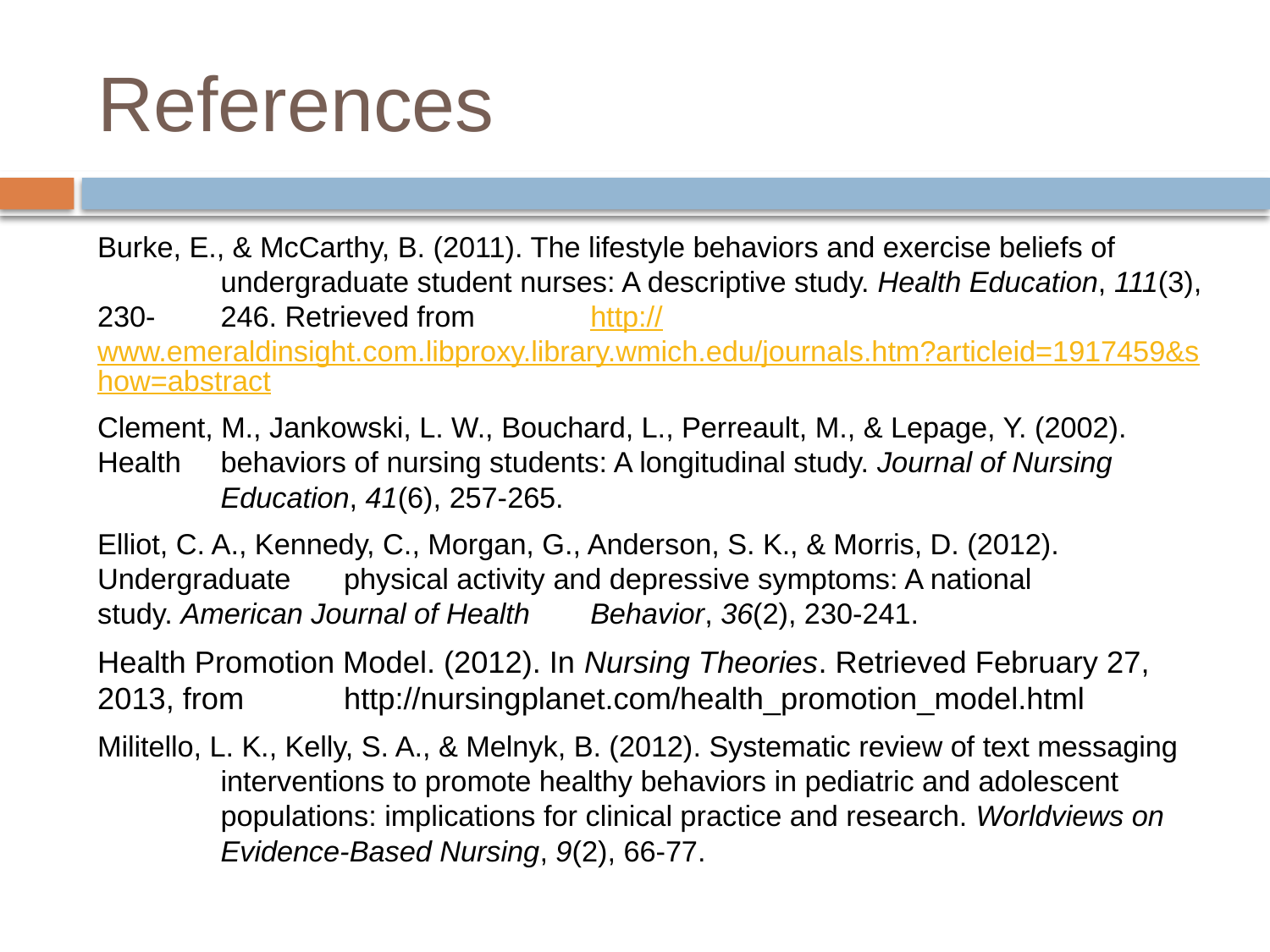

# References
Burke, E., & McCarthy, B. (2011). The lifestyle behaviors and exercise beliefs of 	undergraduate student nurses: A descriptive study. Health Education, 111(3), 230-	246. Retrieved from 	http://www.emeraldinsight.com.libproxy.library.wmich.edu/journals.htm?articlei		d=1917459&show=abstract
Clement, M., Jankowski, L. W., Bouchard, L., Perreault, M., & Lepage, Y. (2002). Health 	behaviors of nursing students: A longitudinal study. Journal of Nursing 	Education, 41(6), 257-265.
Elliot, C. A., Kennedy, C., Morgan, G., Anderson, S. K., & Morris, D. (2012). Undergraduate 	physical activity and depressive symptoms: A national study. American Journal of Health 	Behavior, 36(2), 230-241.
Health Promotion Model. (2012). In Nursing Theories. Retrieved February 27, 2013, from 	http://nursingplanet.com/health_promotion_model.html
Militello, L. K., Kelly, S. A., & Melnyk, B. (2012). Systematic review of text messaging 	interventions to promote healthy behaviors in pediatric and adolescent 	populations: implications for clinical practice and research. Worldviews on 	Evidence-Based Nursing, 9(2), 66-77.